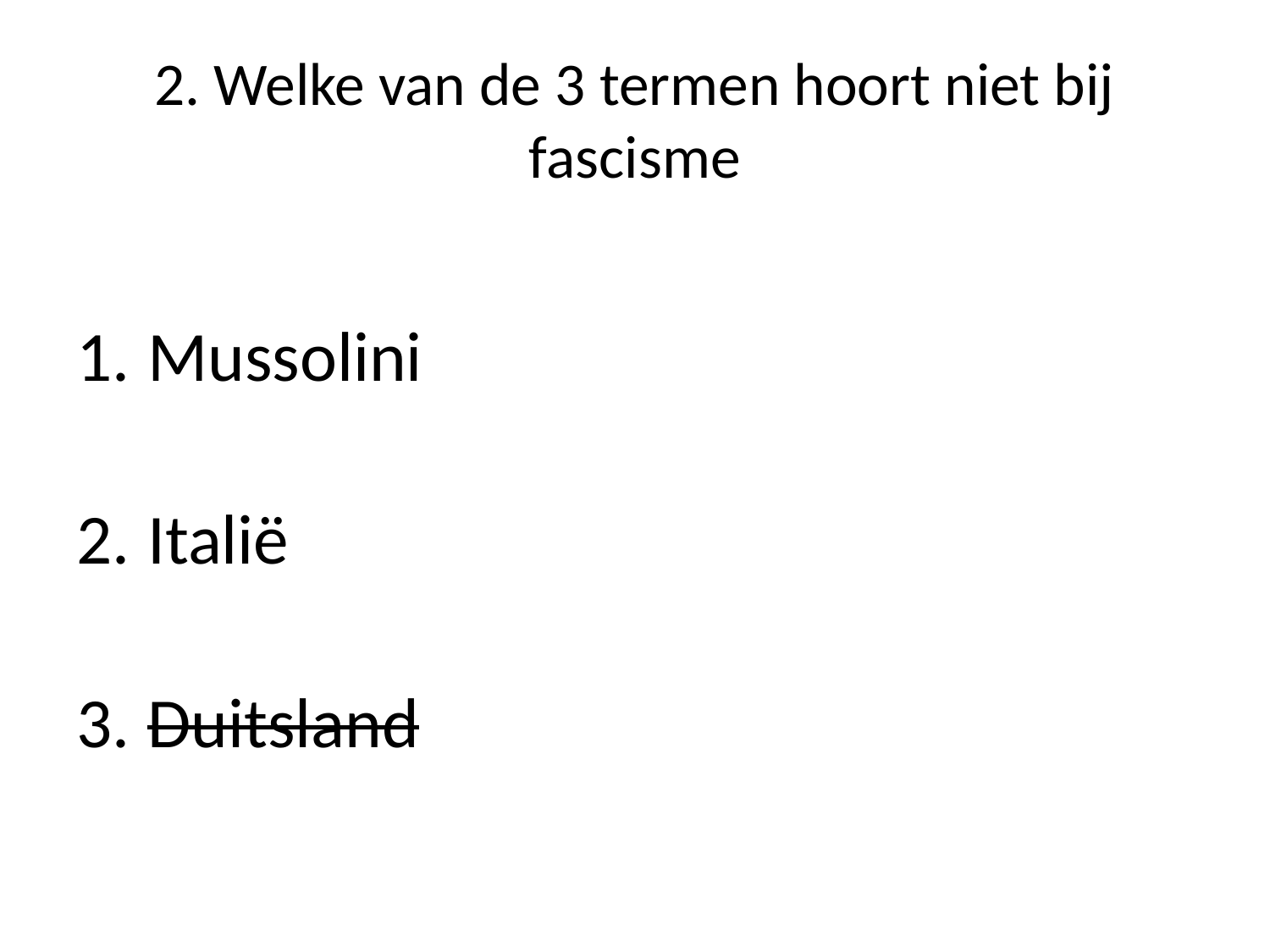

# 2. Welke van de 3 termen hoort niet bij fascisme

Mussolini
Italië
Duitsland